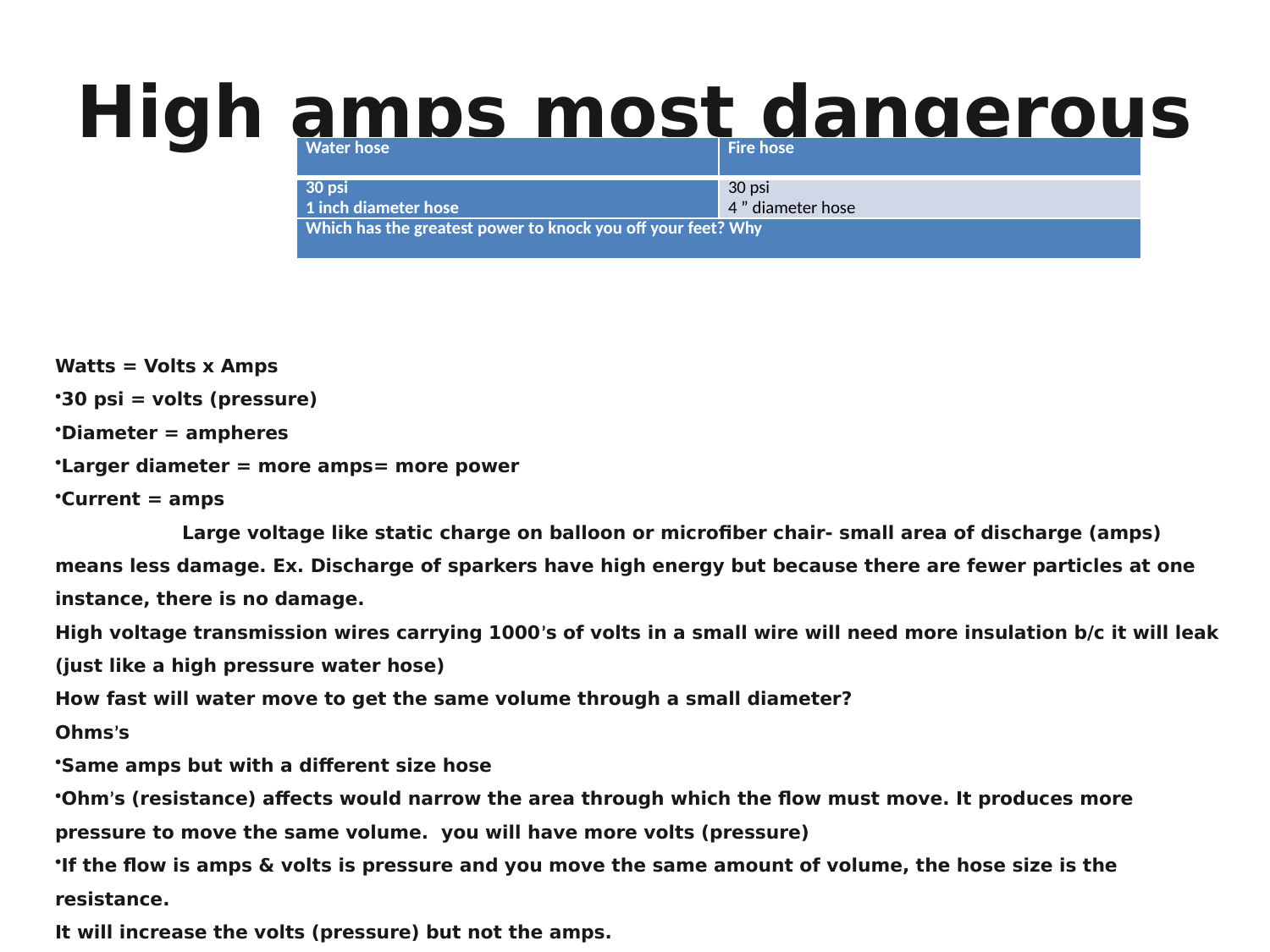

# High amps most dangerous
| Water hose | Fire hose |
| --- | --- |
| 30 psi 1 inch diameter hose | 30 psi 4 ” diameter hose |
| Which has the greatest power to knock you off your feet? Why |  |
Watts = Volts x Amps
30 psi = volts (pressure)
Diameter = ampheres
Larger diameter = more amps= more power
Current = amps
	Large voltage like static charge on balloon or microfiber chair- small area of discharge (amps) means less damage. Ex. Discharge of sparkers have high energy but because there are fewer particles at one instance, there is no damage.
High voltage transmission wires carrying 1000’s of volts in a small wire will need more insulation b/c it will leak (just like a high pressure water hose)
How fast will water move to get the same volume through a small diameter?
Ohms’s
Same amps but with a different size hose
Ohm’s (resistance) affects would narrow the area through which the flow must move. It produces more pressure to move the same volume.  you will have more volts (pressure)
If the flow is amps & volts is pressure and you move the same amount of volume, the hose size is the resistance.
It will increase the volts (pressure) but not the amps.